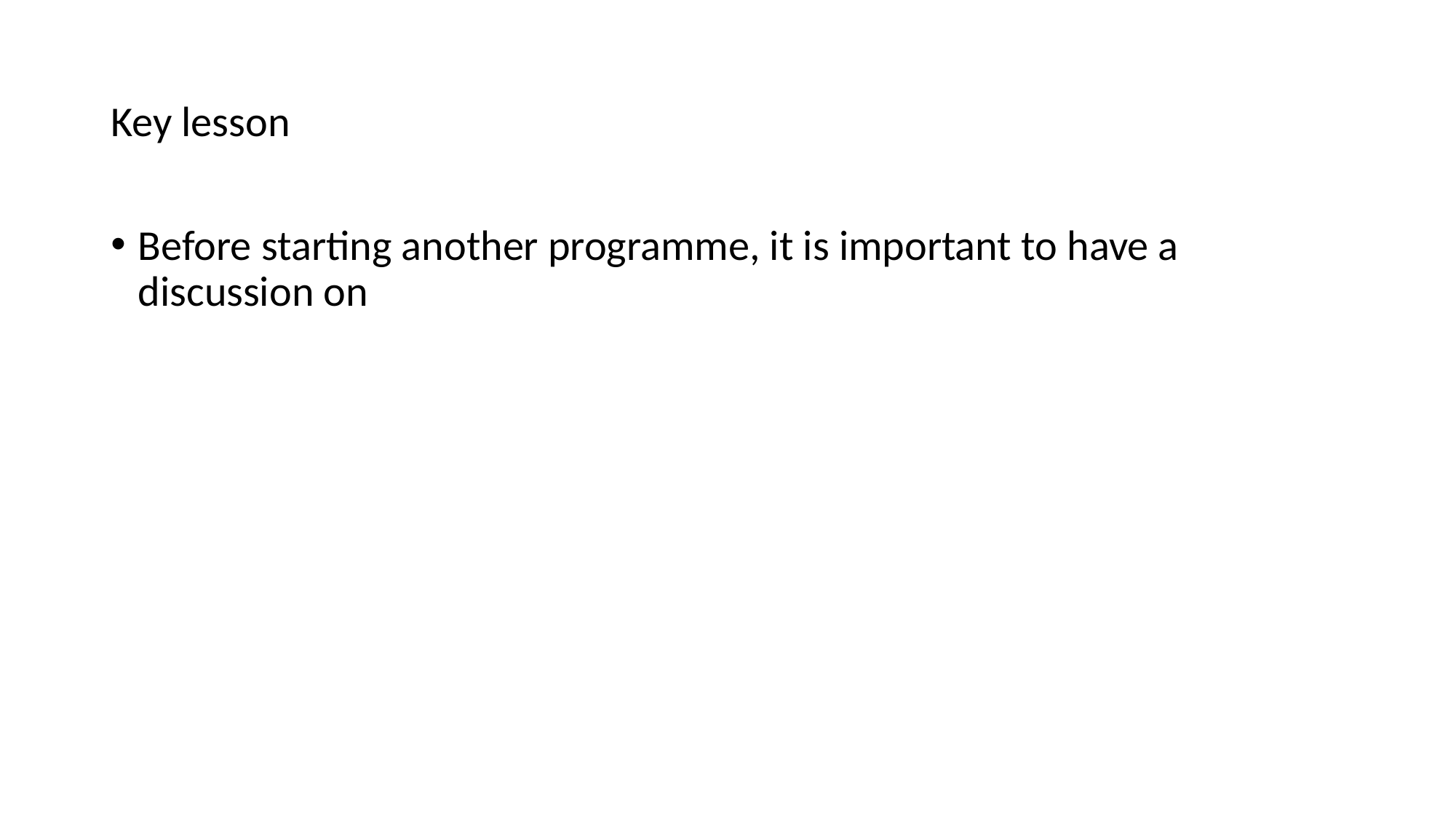

# Key lesson
Before starting another programme, it is important to have a discussion on